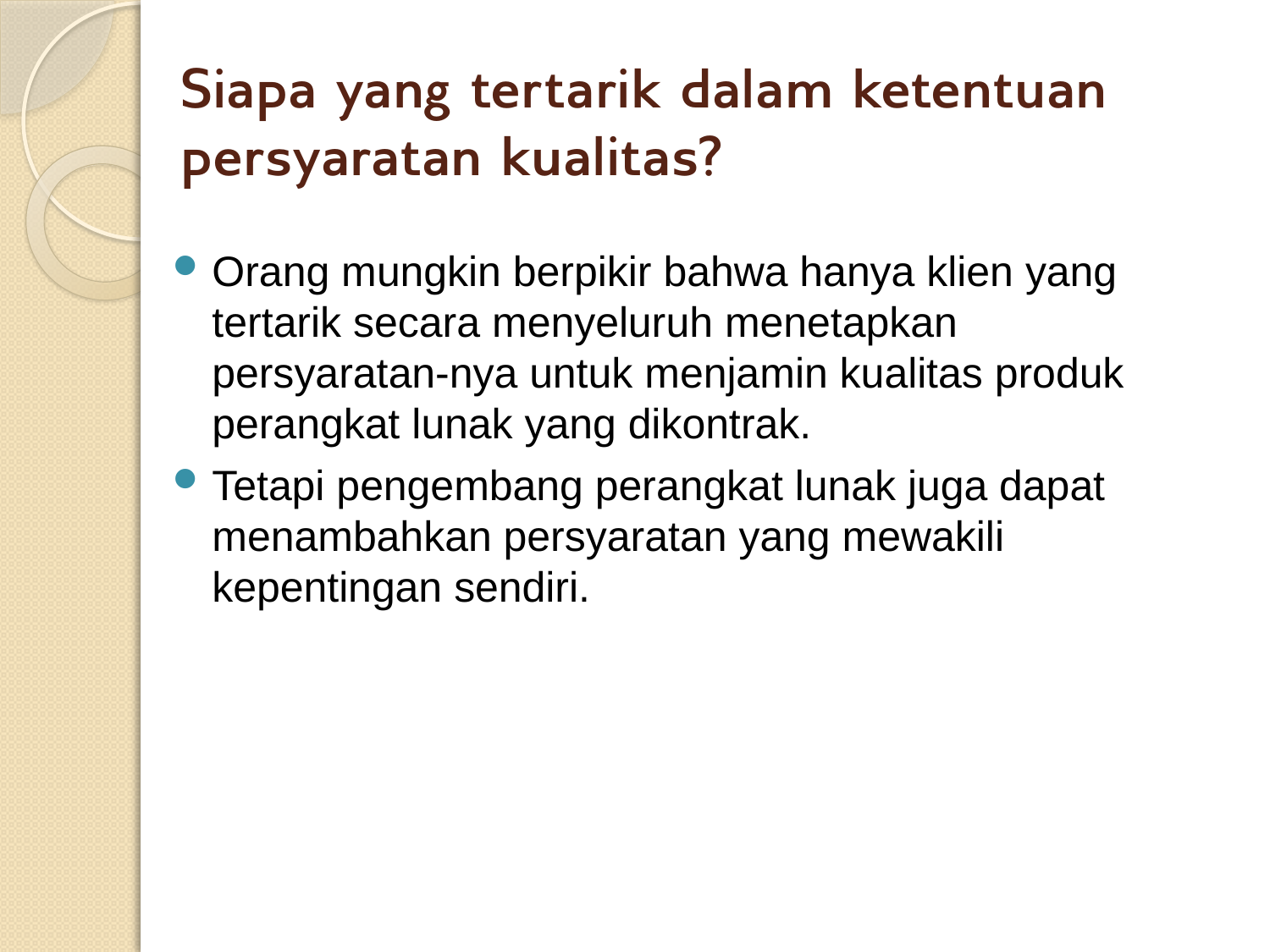

# Siapa yang tertarik dalam ketentuan persyaratan kualitas?
Orang mungkin berpikir bahwa hanya klien yang tertarik secara menyeluruh menetapkan persyaratan-nya untuk menjamin kualitas produk perangkat lunak yang dikontrak.
Tetapi pengembang perangkat lunak juga dapat menambahkan persyaratan yang mewakili kepentingan sendiri.